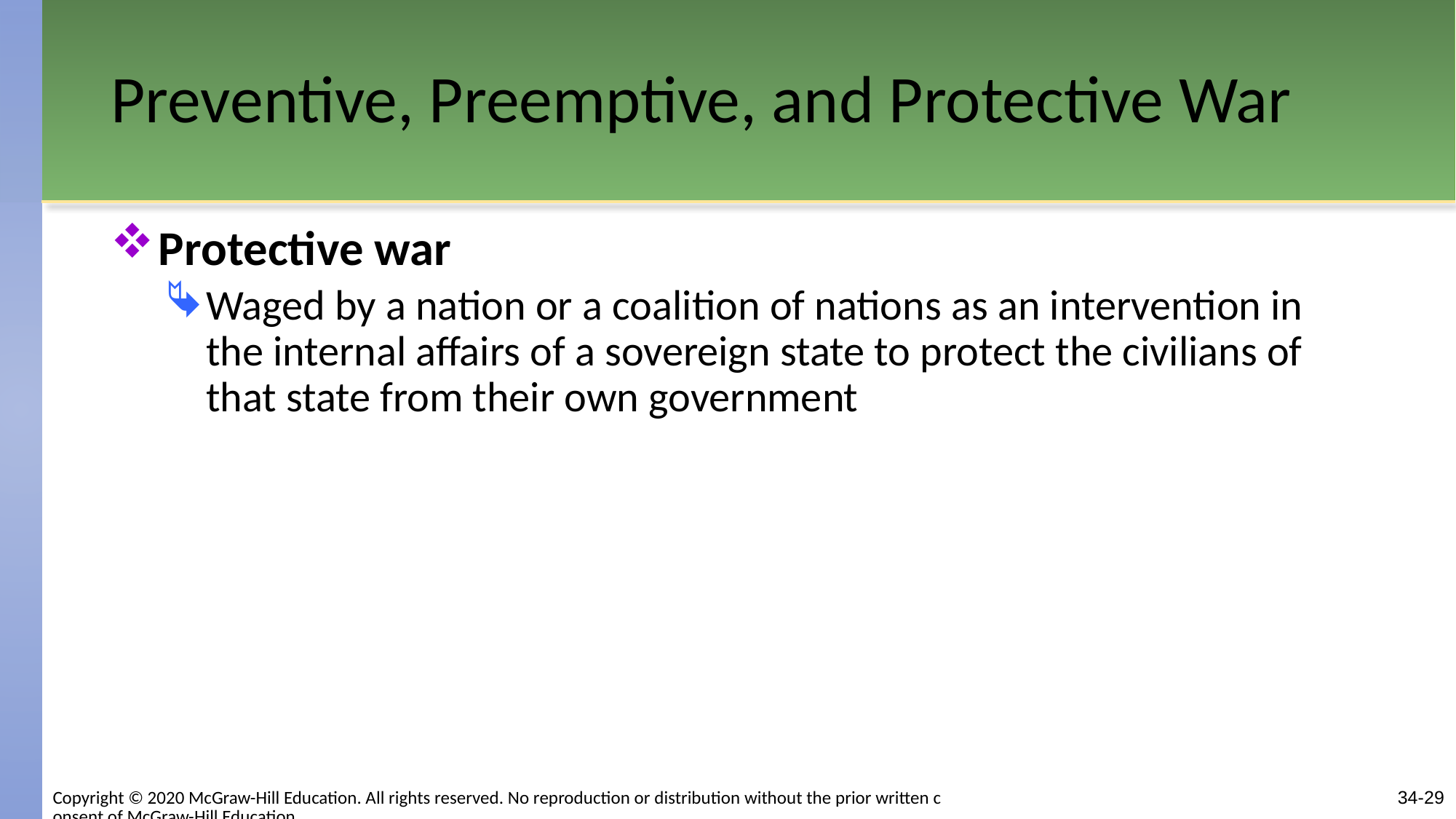

# Preventive, Preemptive, and Protective War
Protective war
Waged by a nation or a coalition of nations as an intervention in the internal affairs of a sovereign state to protect the civilians of that state from their own government
Copyright © 2020 McGraw-Hill Education. All rights reserved. No reproduction or distribution without the prior written consent of McGraw-Hill Education.
34-29